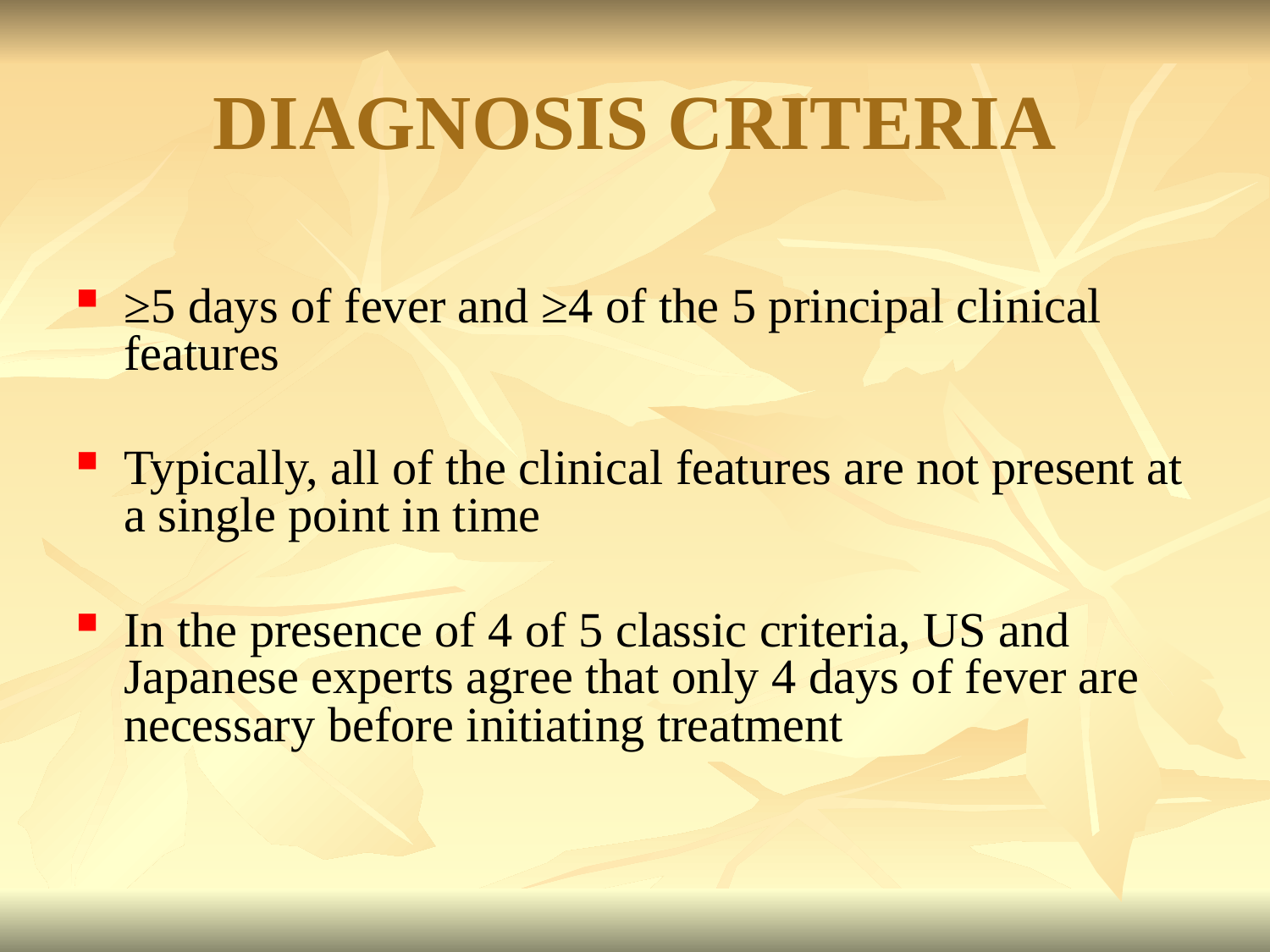

# DIAGNOSIS CRITERIA

≥5 days of fever and ≥4 of the 5 principal clinical features

Typically, all of the clinical features are not present at a single point in time

In the presence of 4 of 5 classic criteria, US and Japanese experts agree that only 4 days of fever are necessary before initiating treatment